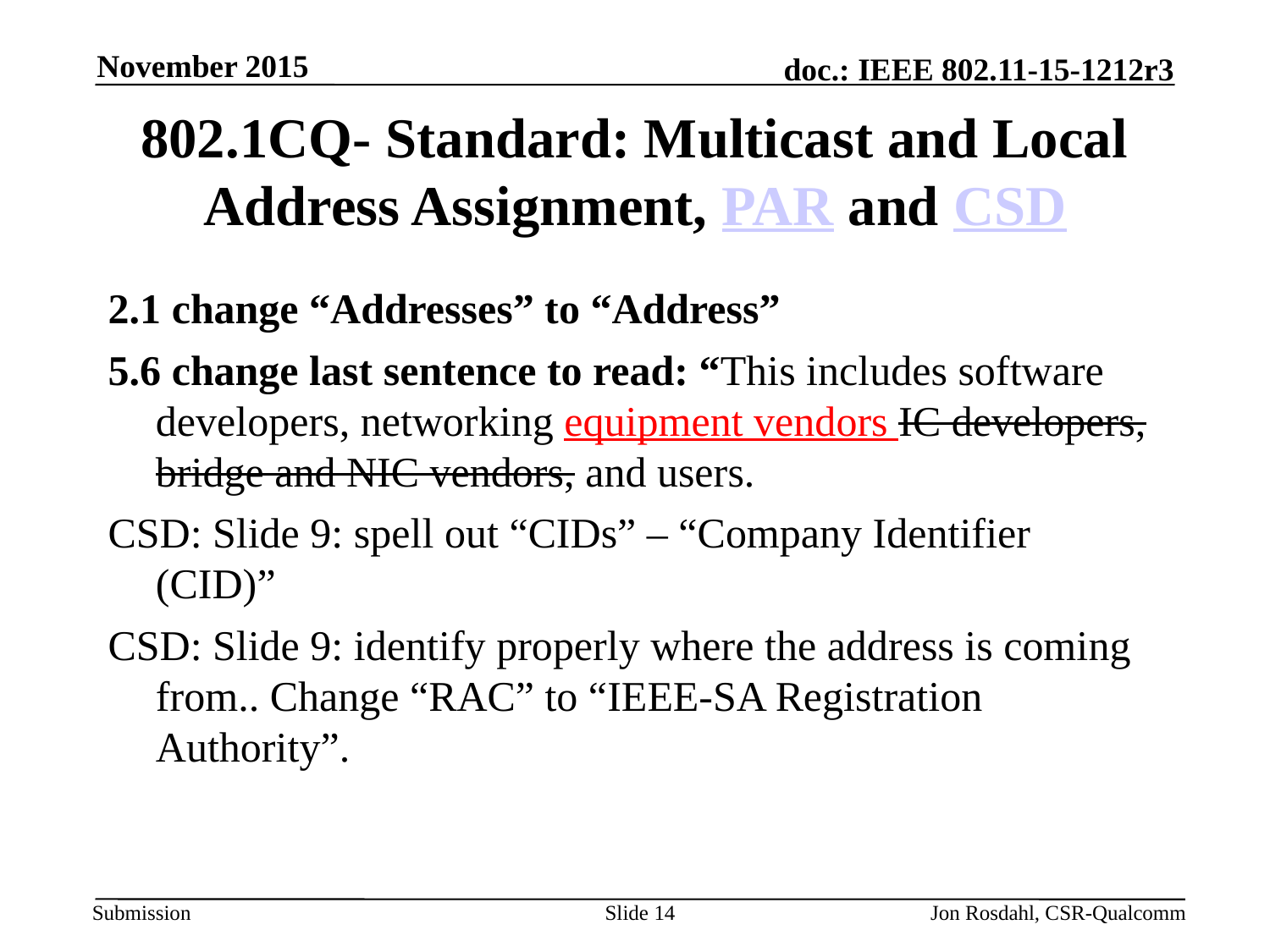

November 2015
# 802.1CQ- Standard: Multicast and Local Address Assignment, PAR and CSD
2.1 change “Addresses” to “Address”
5.6 change last sentence to read: “This includes software developers, networking equipment vendors IC developers, bridge and NIC vendors, and users.
CSD: Slide 9: spell out “CIDs” – “Company Identifier (CID)”
CSD: Slide 9: identify properly where the address is coming from.. Change “RAC” to “IEEE-SA Registration Authority”.
Slide 14
Jon Rosdahl, CSR-Qualcomm